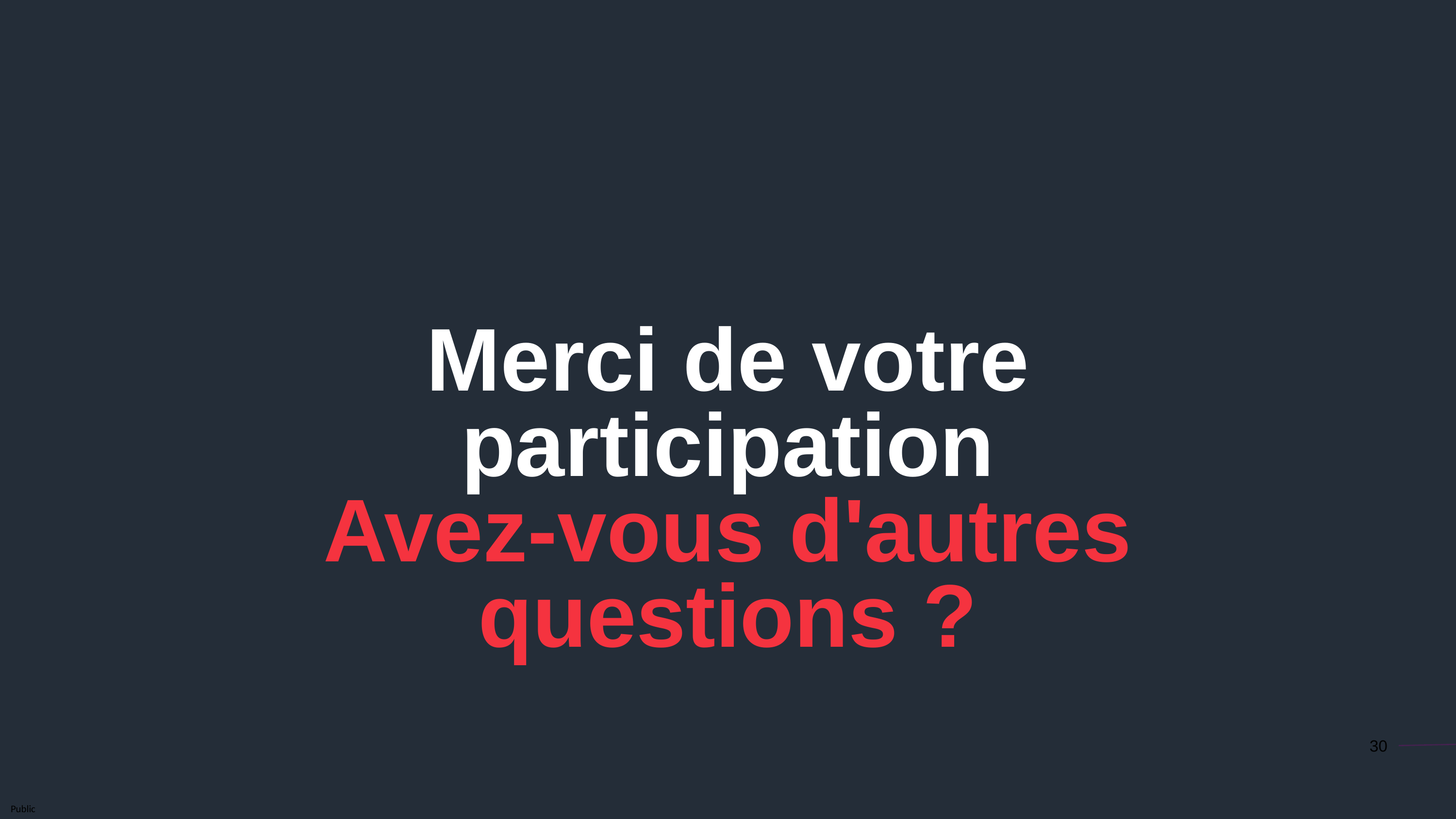

Merci de votre participation
Avez-vous d'autres questions ?